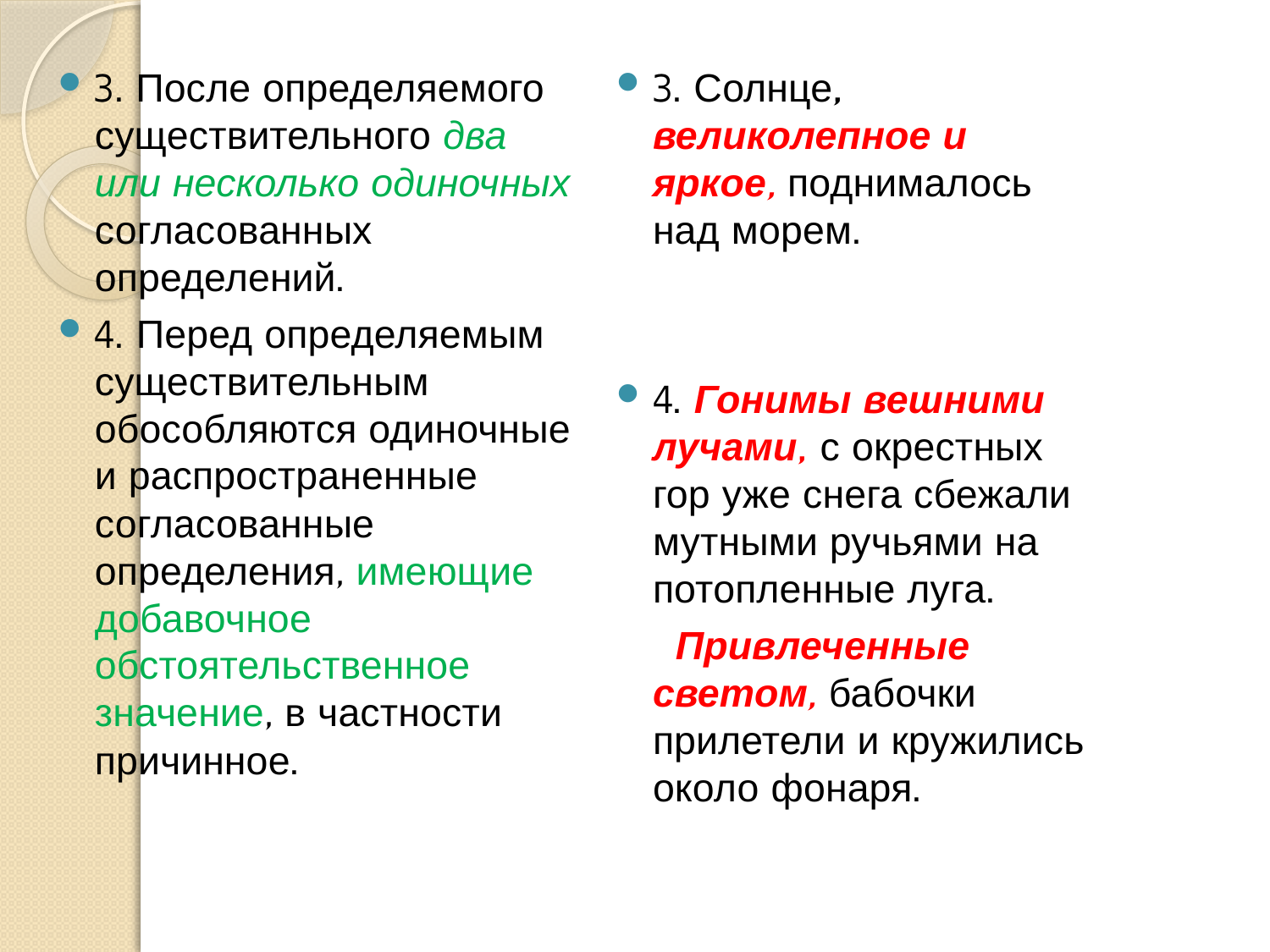

3. После определяемого существительного два или несколько одиночных согласованных определений.
4. Перед определяемым существительным обособляются одиночные и распространенные согласованные определения, имеющие добавочное обстоятельственное значение, в частности причинное.

3. Солнце, великолепное и яркое, поднималось над морем.

4. Гонимы вешними лучами, с окрестных гор уже снега сбежали мутными ручьями на потопленные луга.
     Привлеченные светом, бабочки  прилетели и кружились около фонаря.